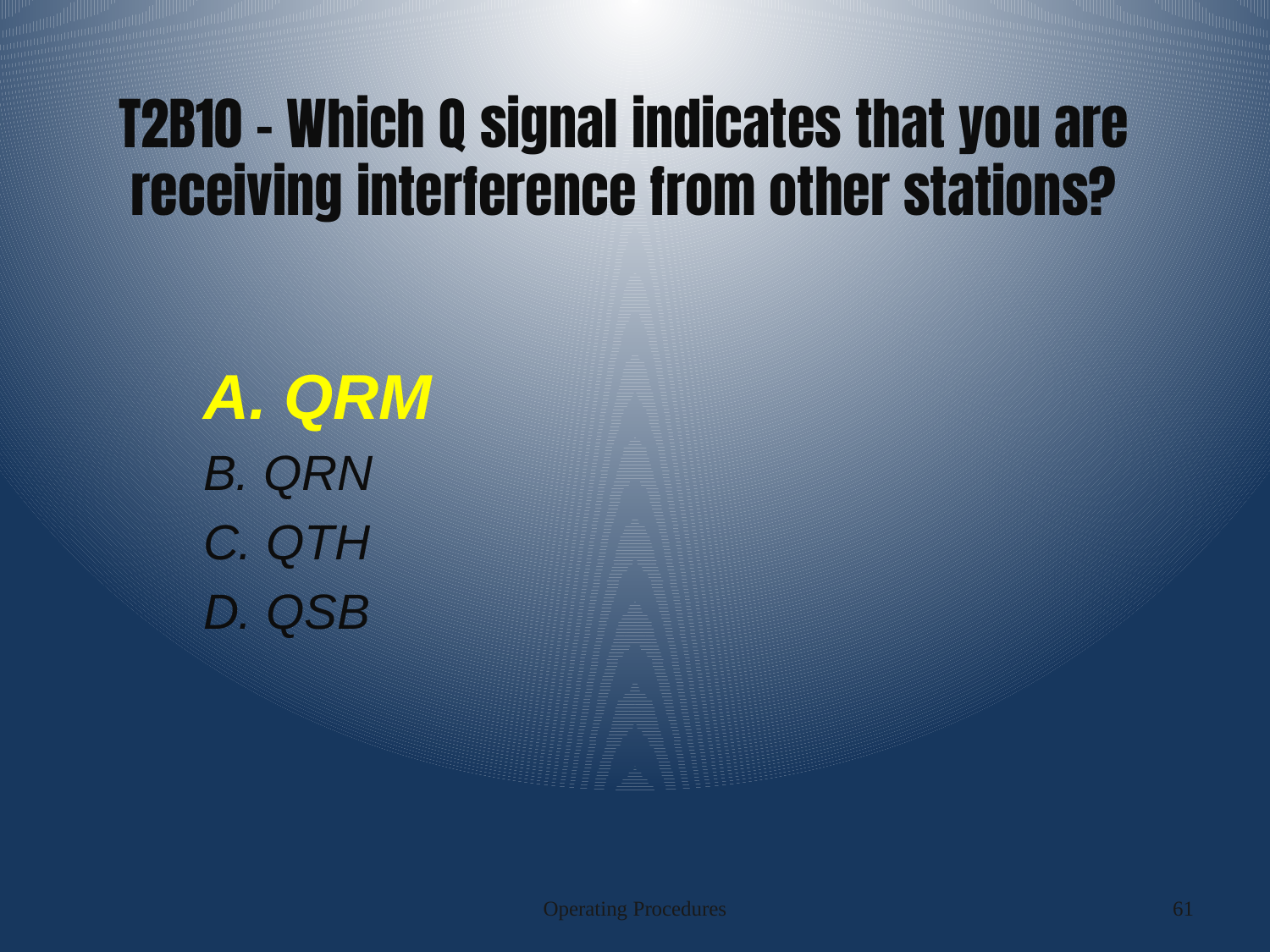

# T2B10 - Which Q signal indicates that you are receiving interference from other stations?
A. QRM
B. QRN
C. QTH
D. QSB

Operating Procedures
61